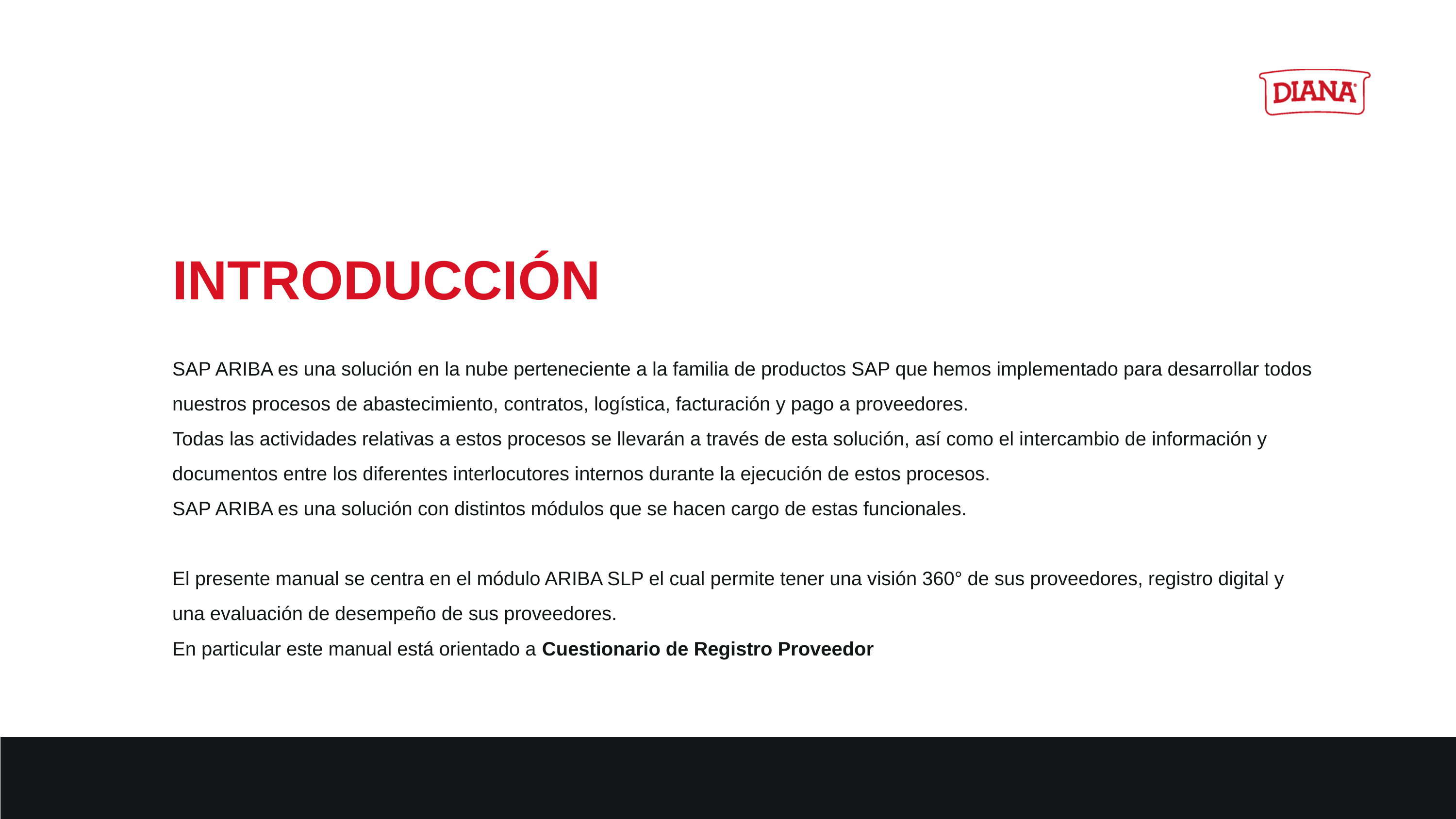

INTRODUCCIÓN
SAP ARIBA es una solución en la nube perteneciente a la familia de productos SAP que hemos implementado para desarrollar todos nuestros procesos de abastecimiento, contratos, logística, facturación y pago a proveedores.
Todas las actividades relativas a estos procesos se llevarán a través de esta solución, así como el intercambio de información y documentos entre los diferentes interlocutores internos durante la ejecución de estos procesos.
SAP ARIBA es una solución con distintos módulos que se hacen cargo de estas funcionales.

El presente manual se centra en el módulo ARIBA SLP el cual permite tener una visión 360° de sus proveedores, registro digital y una evaluación de desempeño de sus proveedores.
En particular este manual está orientado a Cuestionario de Registro Proveedor